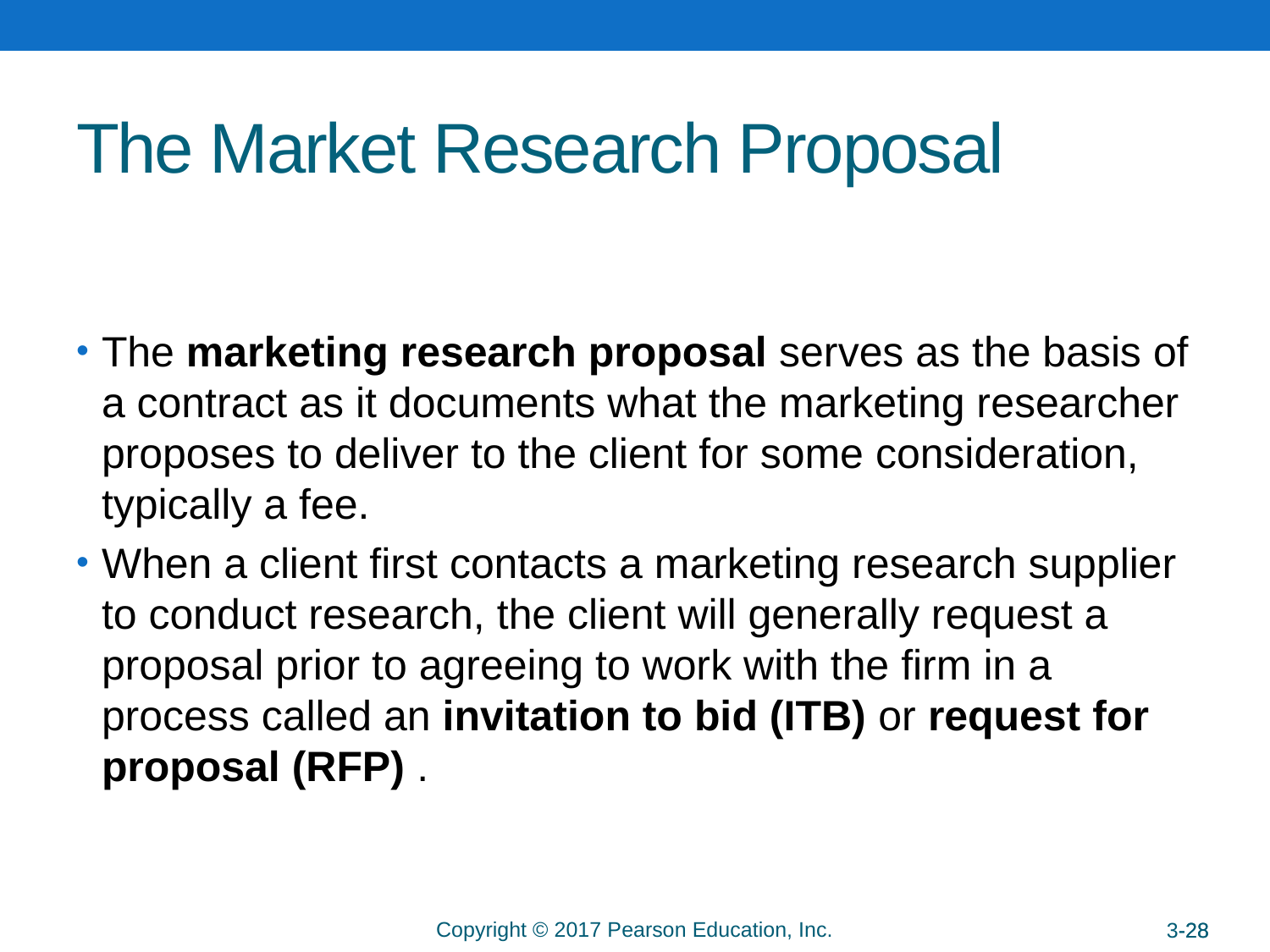

# The Market Research Proposal
The marketing research proposal serves as the basis of a contract as it documents what the marketing researcher proposes to deliver to the client for some consideration, typically a fee.
When a client first contacts a marketing research supplier to conduct research, the client will generally request a proposal prior to agreeing to work with the firm in a process called an invitation to bid (ITB) or request for proposal (RFP) .